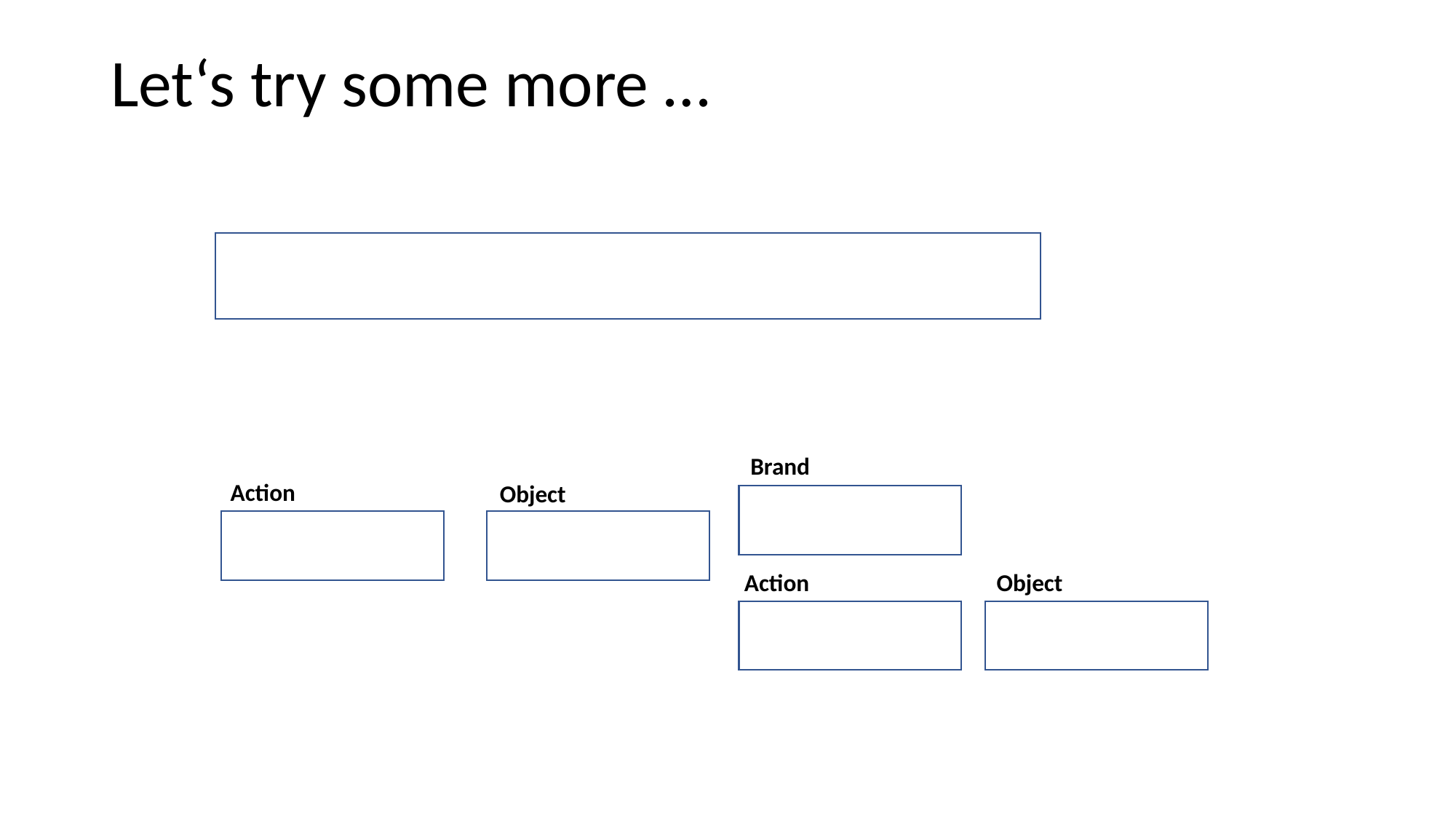

Let‘s try some more …

Brand
Action
Object

Action
Object